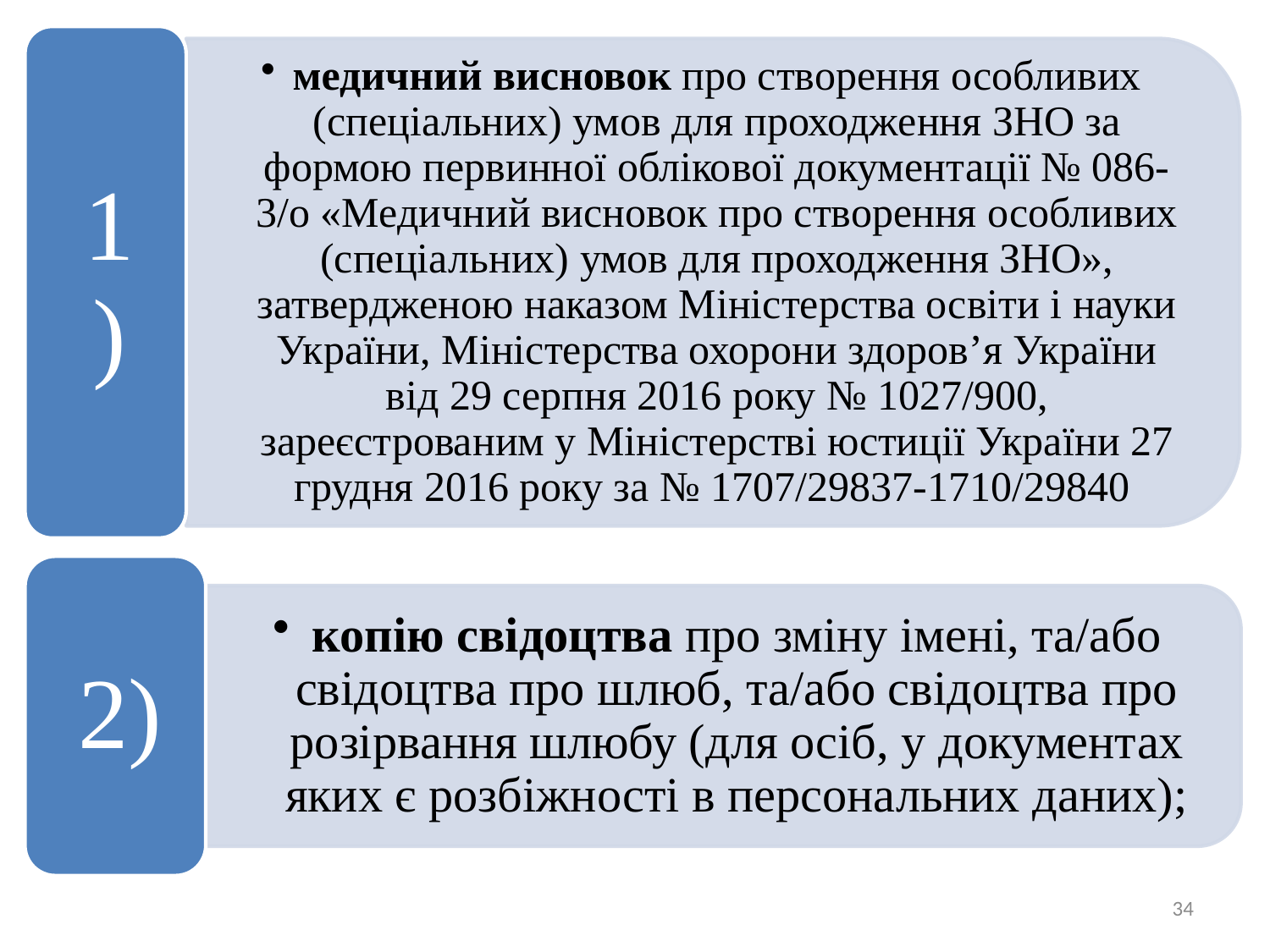

медичний висновок про створення особливих (спеціальних) умов для проходження ЗНО за формою первинної облікової документації № 086-3/о «Медичний висновок про створення особливих (спеціальних) умов для проходження ЗНО», затвердженою наказом Міністерства освіти і науки України, Міністерства охорони здоров’я України від 29 серпня 2016 року № 1027/900, зареєстрованим у Міністерстві юстиції України 27 грудня 2016 року за № 1707/29837-1710/29840
1)
копію свідоцтва про зміну імені, та/або свідоцтва про шлюб, та/або свідоцтва про розірвання шлюбу (для осіб, у документах яких є розбіжності в персональних даних);
2)
34